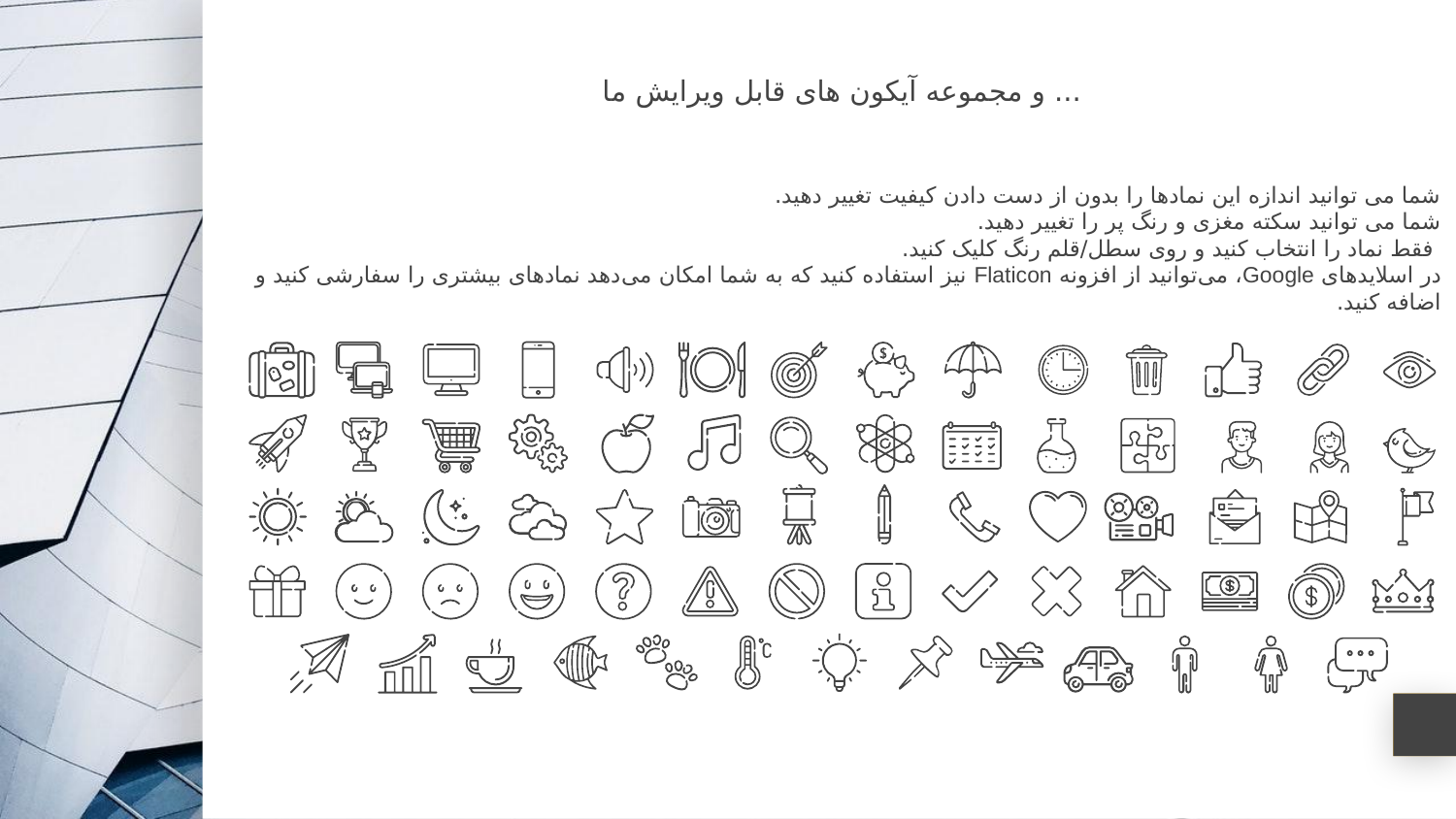

... و مجموعه آیکون های قابل ویرایش ما
شما می توانید اندازه این نمادها را بدون از دست دادن کیفیت تغییر دهید.
شما می توانید سکته مغزی و رنگ پر را تغییر دهید.
 فقط نماد را انتخاب کنید و روی سطل/قلم رنگ کلیک کنید.
در اسلایدهای Google، می‌توانید از افزونه Flaticon نیز استفاده کنید که به شما امکان می‌دهد نمادهای بیشتری را سفارشی کنید و اضافه کنید.

46